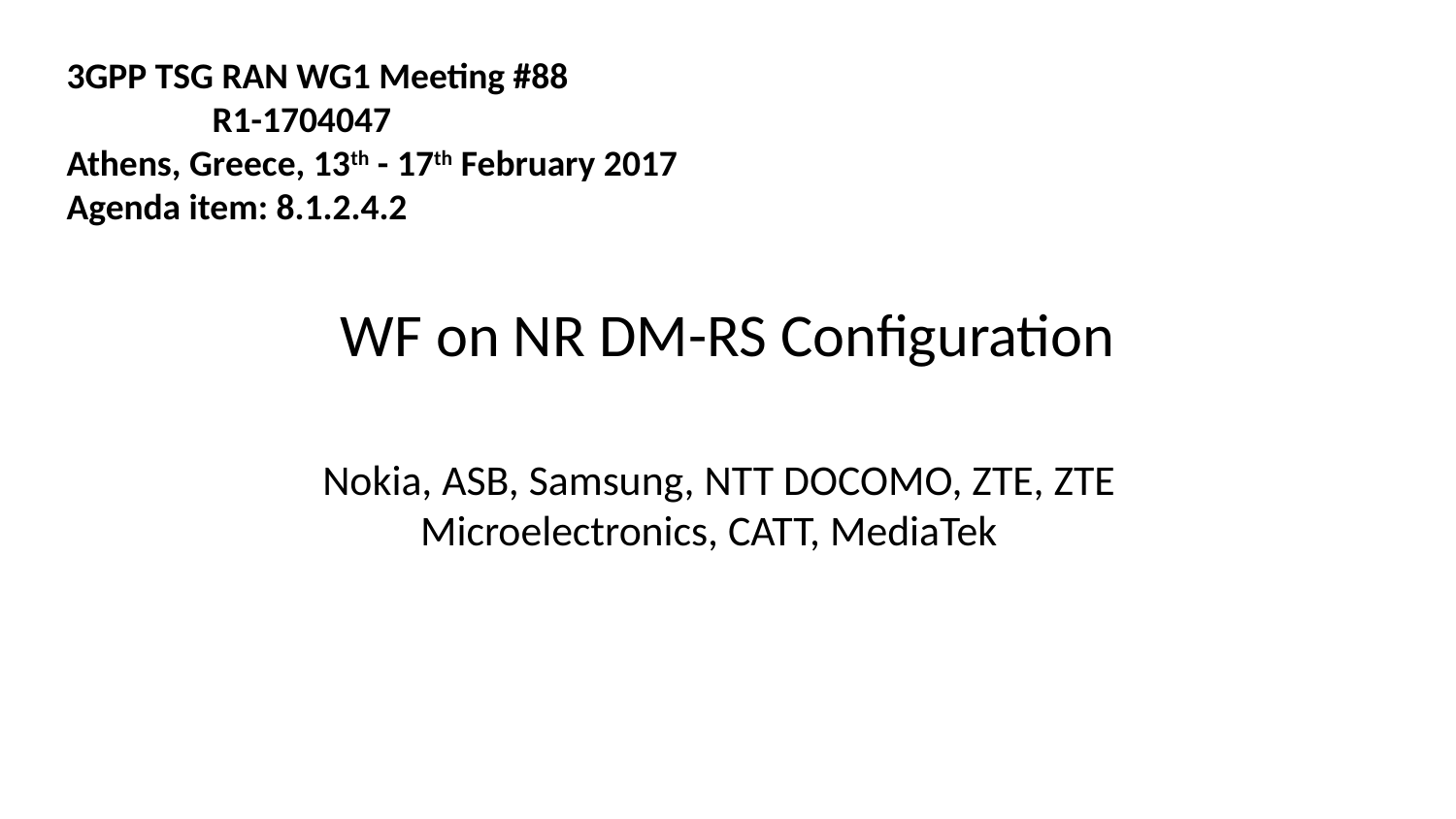

3GPP TSG RAN WG1 Meeting #88						R1-1704047
Athens, Greece, 13th - 17th February 2017
Agenda item: 8.1.2.4.2
WF on NR DM-RS Configuration
Nokia, ASB, Samsung, NTT DOCOMO, ZTE, ZTE Microelectronics, CATT, MediaTek